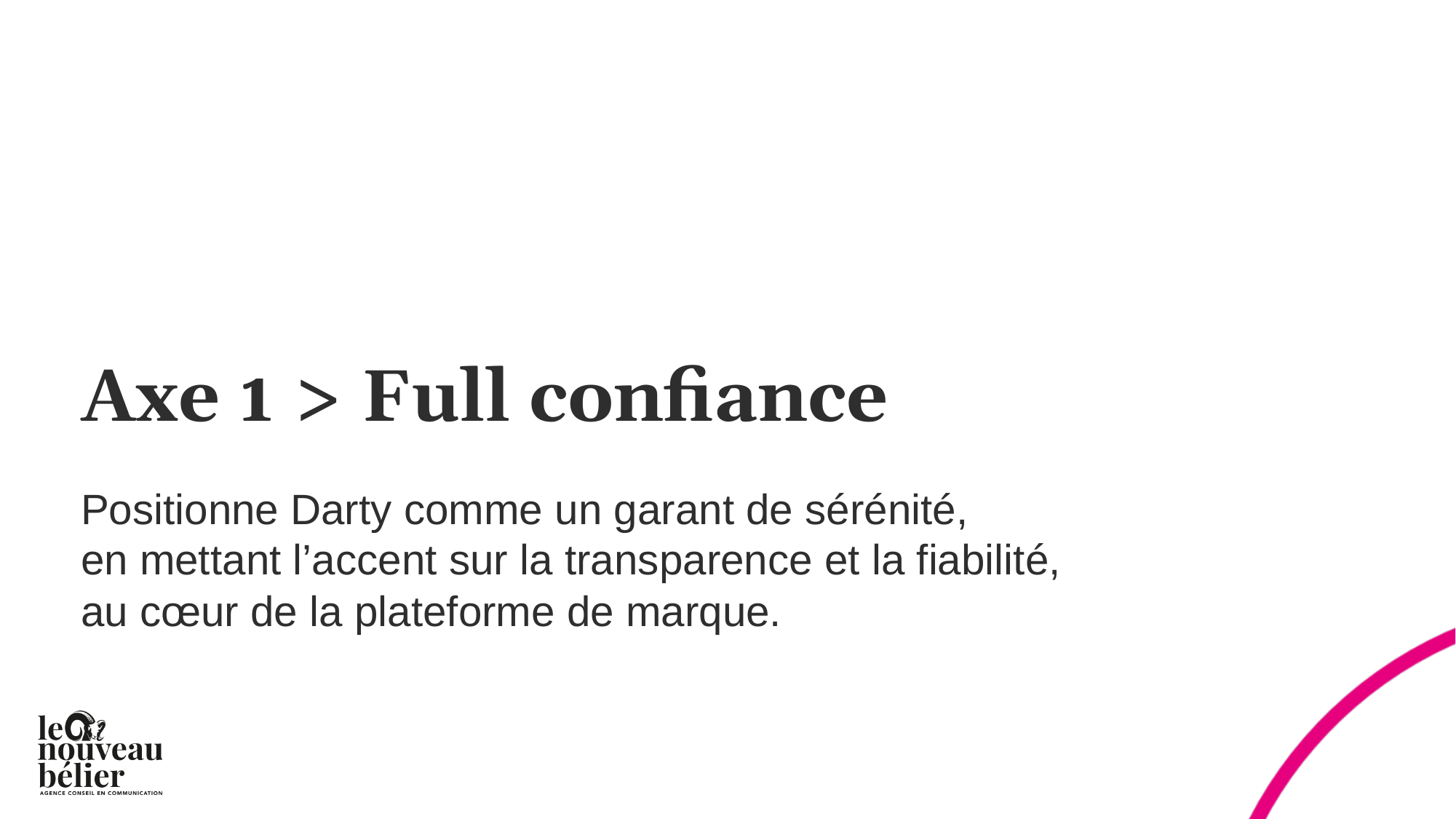

Axe 1 > Full confiance
Positionne Darty comme un garant de sérénité,
en mettant l’accent sur la transparence et la fiabilité, au cœur de la plateforme de marque.